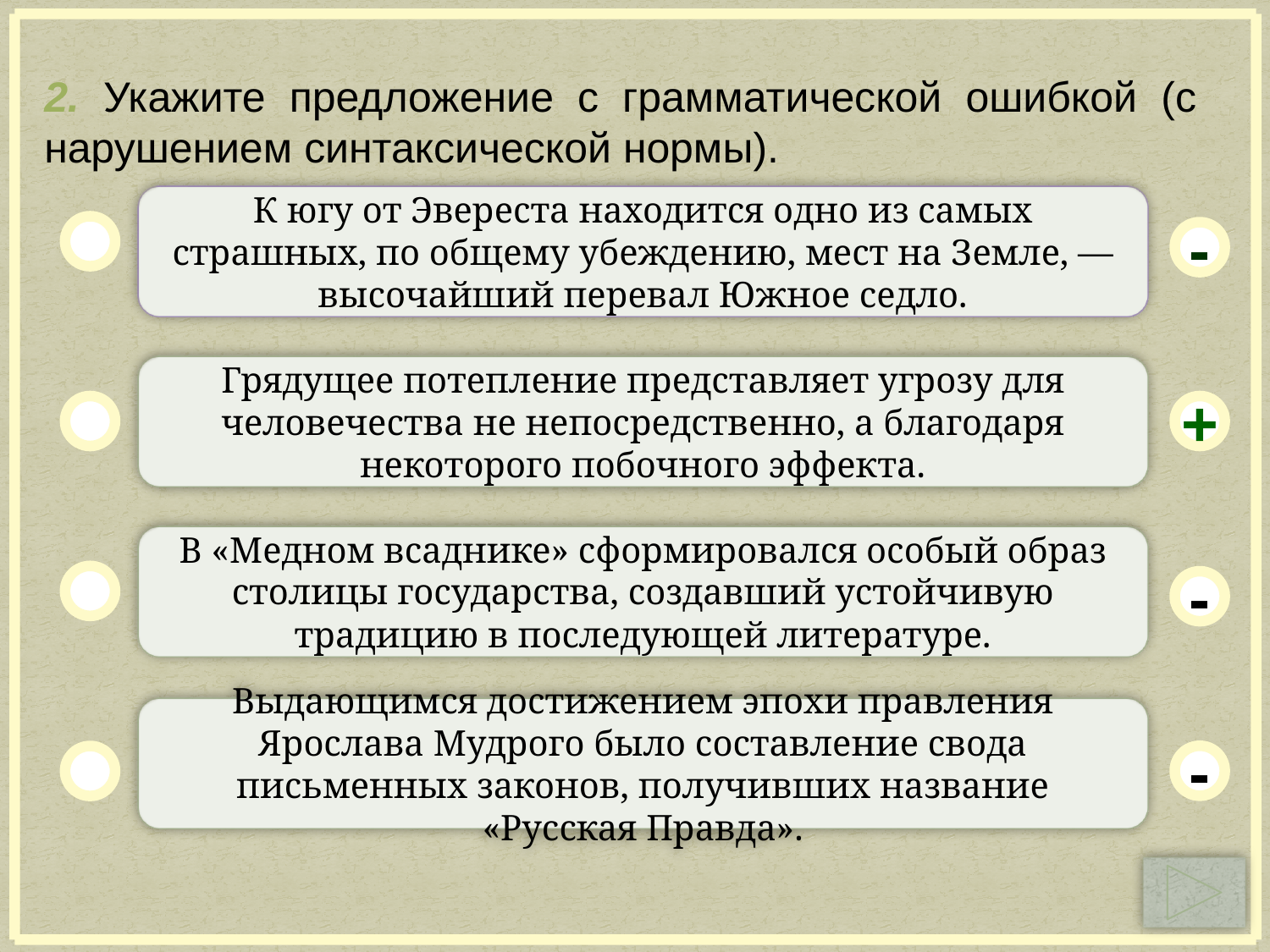

2. Укажите предложение с грамматической ошибкой (с нарушением синтаксической нормы).

К югу от Эвереста находится одно из самых страшных, по общему убеждению, мест на Земле, — высочайший перевал Южное седло.

-
Грядущее потепление представляет угрозу для человечества не непосредственно, а благодаря некоторого побочного эффекта.

+
В «Медном всаднике» сформировался особый образ столицы государства, создавший устойчивую традицию в последующей литературе.

-
Выдающимся достижением эпохи правления Ярослава Мудрого было составление свода письменных законов, получивших название «Русская Правда».
-